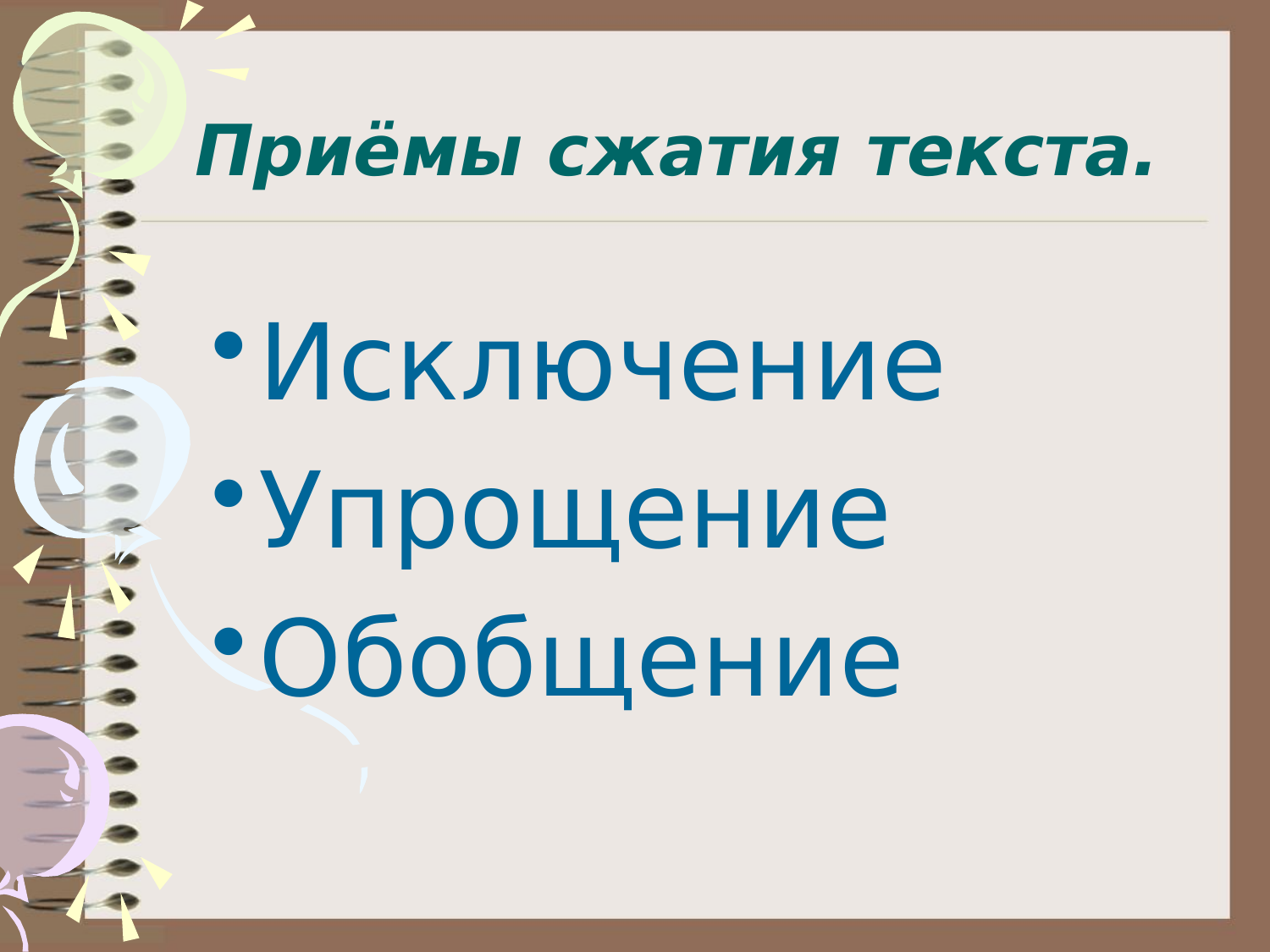

# Приёмы сжатия текста.
Исключение
Упрощение
Обобщение